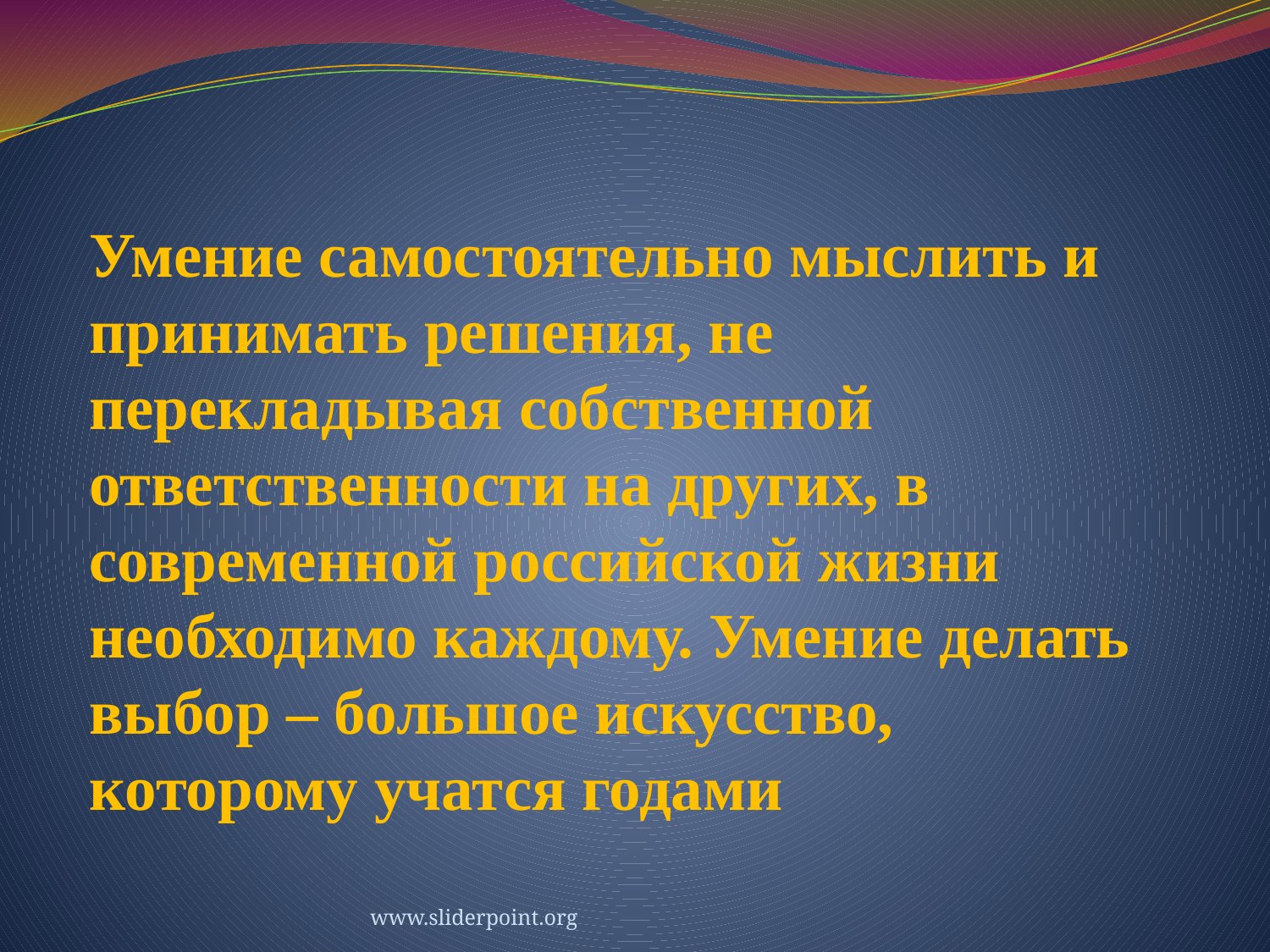

# Умение самостоятельно мыслить и принимать решения, не перекладывая собственной ответственности на других, в современной российской жизни необходимо каждому. Умение делать выбор – большое искусство, которому учатся годами
www.sliderpoint.org